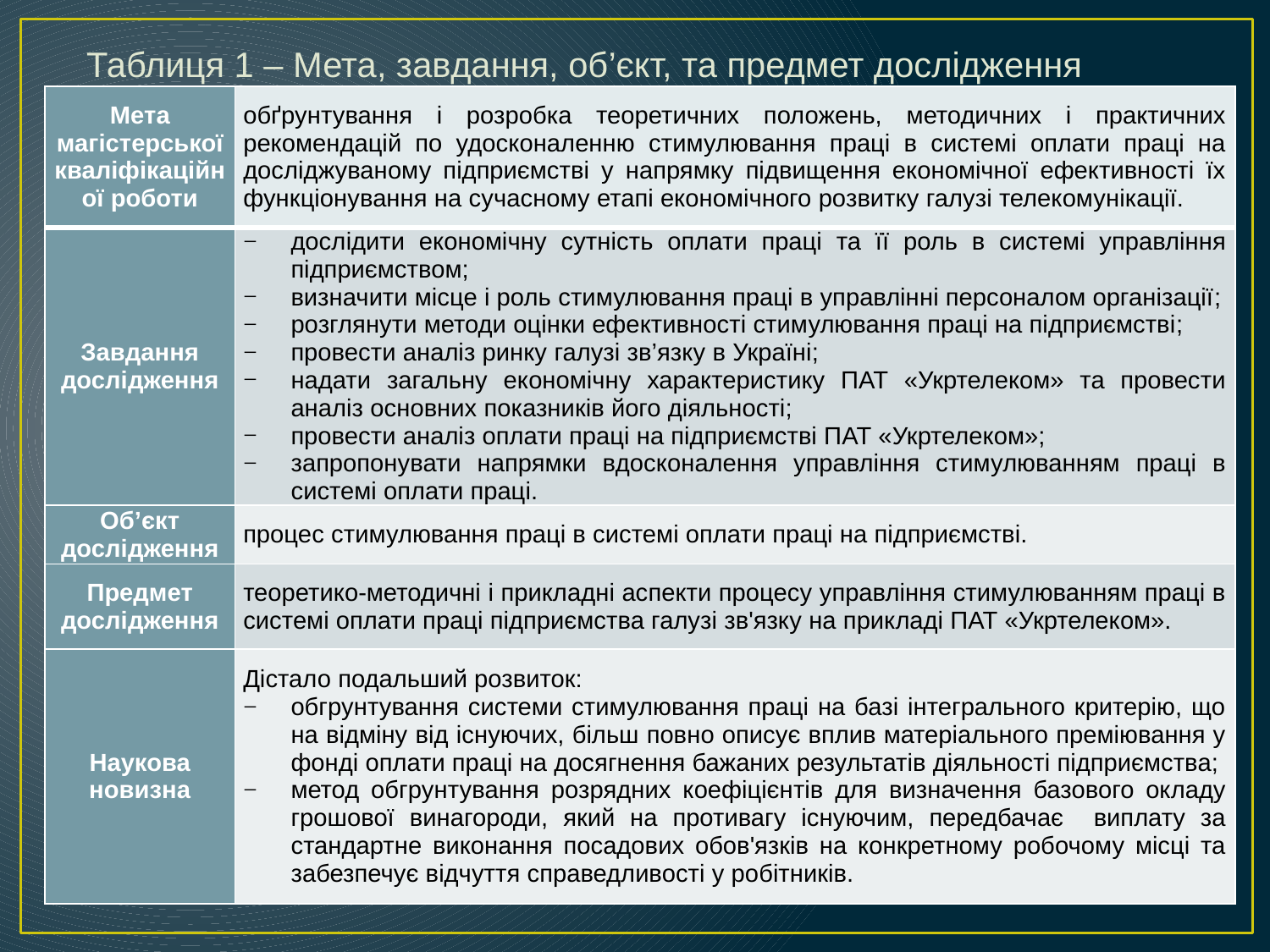

Таблиця 1 – Мета, завдання, об’єкт, та предмет дослідження

| Мета магістерської кваліфікаційної роботи | обґрунтування і розробка теоретичних положень, методичних і практичних рекомендацій по удосконаленню стимулювання праці в системі оплати праці на досліджуваному підприємстві у напрямку підвищення економічної ефективності їх функціонування на сучасному етапі економічного розвитку галузі телекомунікації. |
| --- | --- |
| Завдання дослідження | дослідити економічну сутність оплати праці та її роль в системі управління підприємством; визначити місце і роль стимулювання праці в управлінні персоналом організації; розглянути методи оцінки ефективності стимулювання праці на підприємстві; провести аналіз ринку галузі зв’язку в Україні; надати загальну економічну характеристику ПАТ «Укртелеком» та провести аналіз основних показників його діяльності; провести аналіз оплати праці на підприємстві ПАТ «Укртелеком»; запропонувати напрямки вдосконалення управління стимулюванням праці в системі оплати праці. |
| Об’єкт дослідження | процес стимулювання праці в системі оплати праці на підприємстві. |
| Предмет дослідження | теоретико-методичні і прикладні аспекти процесу управління стимулюванням праці в системі оплати праці підприємства галузі зв'язку на прикладі ПАТ «Укртелеком». |
| Наукова новизна | Дістало подальший розвиток: обгрунтування системи стимулювання праці на базі інтегрального критерію, що на відміну від існуючих, більш повно описує вплив матеріального преміювання у фонді оплати праці на досягнення бажаних результатів діяльності підприємства; метод обгрунтування розрядних коефіцієнтів для визначення базового окладу грошової винагороди, який на противагу існуючим, передбачає виплату за стандартне виконання посадових обов'язків на конкретному робочому місці та забезпечує відчуття справедливості у робітників. |